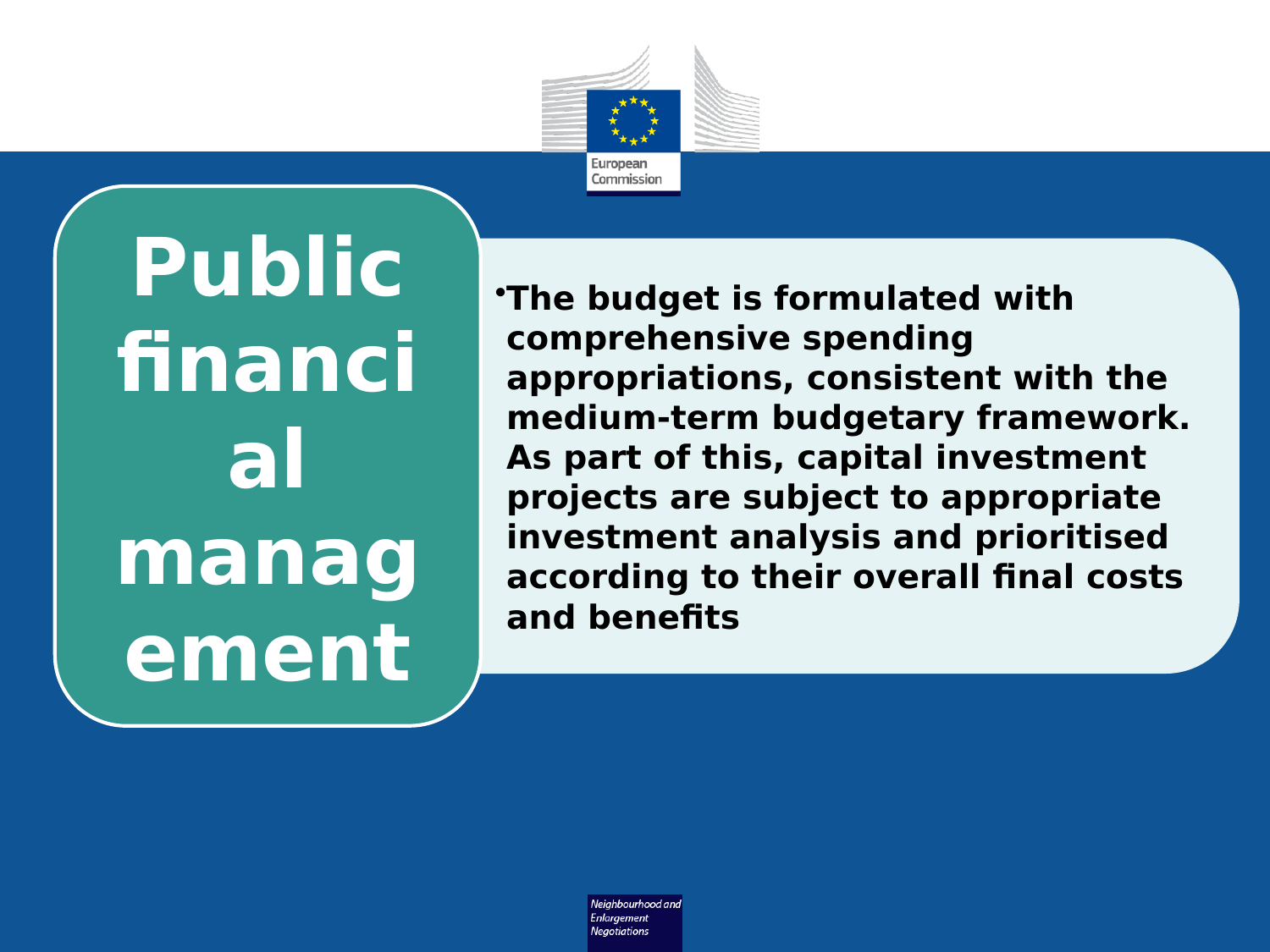

# Key Principles impacting twinning projects
The budget is formulated with comprehensive spending appropriations, consistent with the medium-term budgetary framework. As part of this, capital investment projects are subject to appropriate investment analysis and prioritised according to their overall final costs and benefits
Public financial management